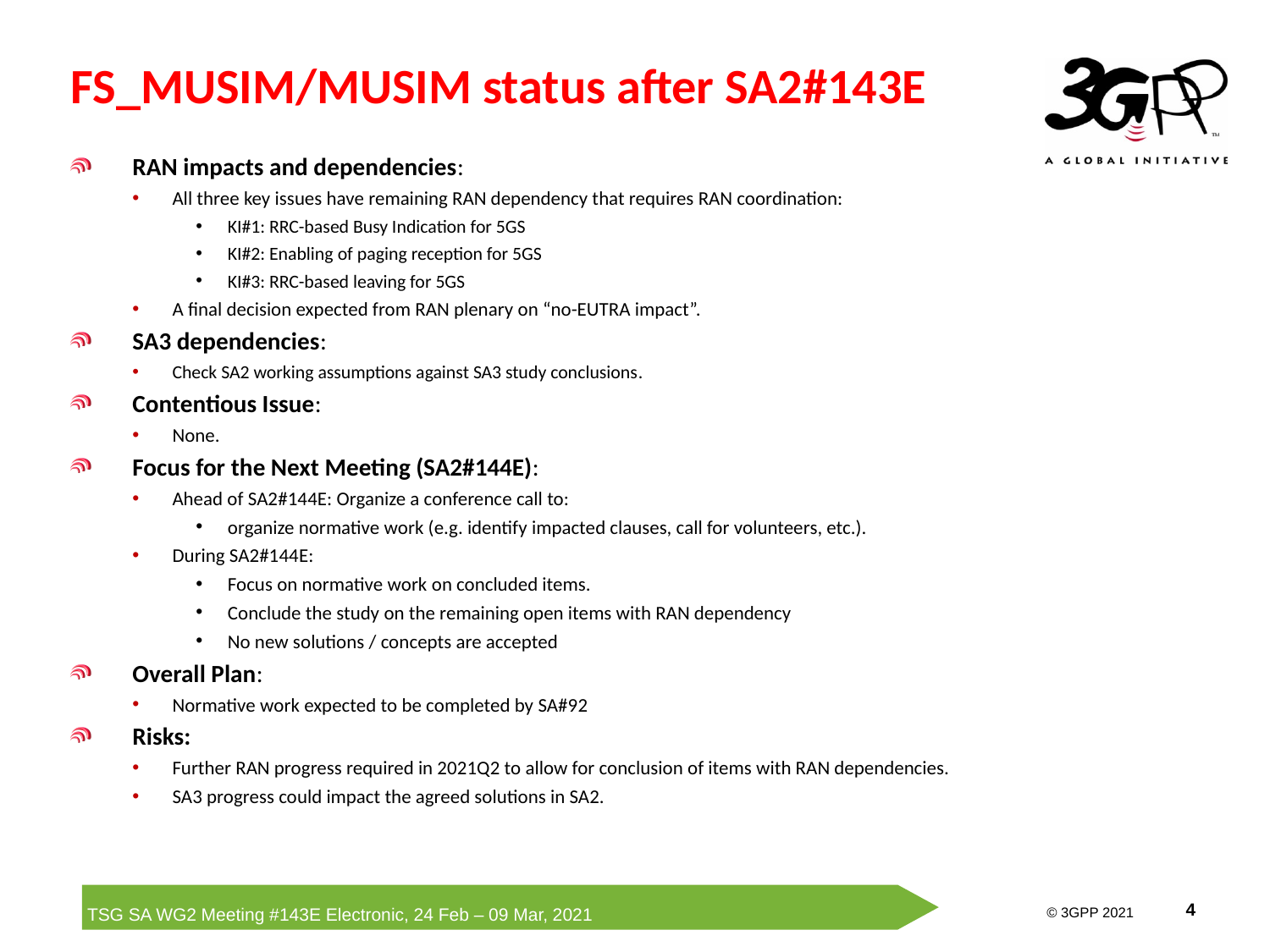

# FS_MUSIM/MUSIM status after SA2#143E
RAN impacts and dependencies:
All three key issues have remaining RAN dependency that requires RAN coordination:
KI#1: RRC-based Busy Indication for 5GS
KI#2: Enabling of paging reception for 5GS
KI#3: RRC-based leaving for 5GS
A final decision expected from RAN plenary on “no-EUTRA impact”.
SA3 dependencies:
Check SA2 working assumptions against SA3 study conclusions.
Contentious Issue:
None.
Focus for the Next Meeting (SA2#144E):
Ahead of SA2#144E: Organize a conference call to:
organize normative work (e.g. identify impacted clauses, call for volunteers, etc.).
During SA2#144E:
Focus on normative work on concluded items.
Conclude the study on the remaining open items with RAN dependency
No new solutions / concepts are accepted
Overall Plan:
Normative work expected to be completed by SA#92
Risks:
Further RAN progress required in 2021Q2 to allow for conclusion of items with RAN dependencies.
SA3 progress could impact the agreed solutions in SA2.